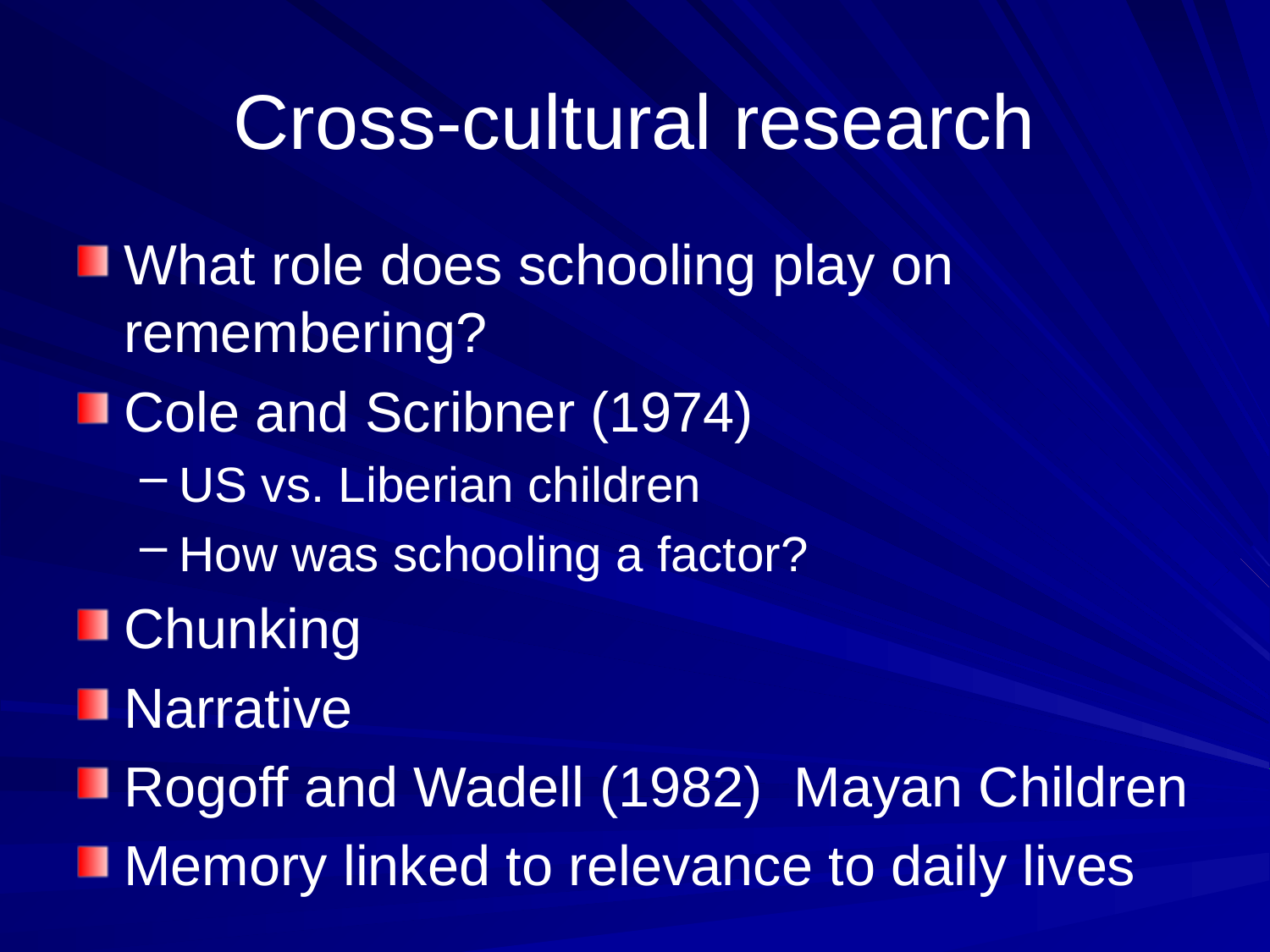

# Cross-cultural research
What role does schooling play on remembering?
Cole and Scribner (1974)
US vs. Liberian children
How was schooling a factor?
Chunking
Narrative
Rogoff and Wadell (1982)  Mayan Children
Memory linked to relevance to daily lives